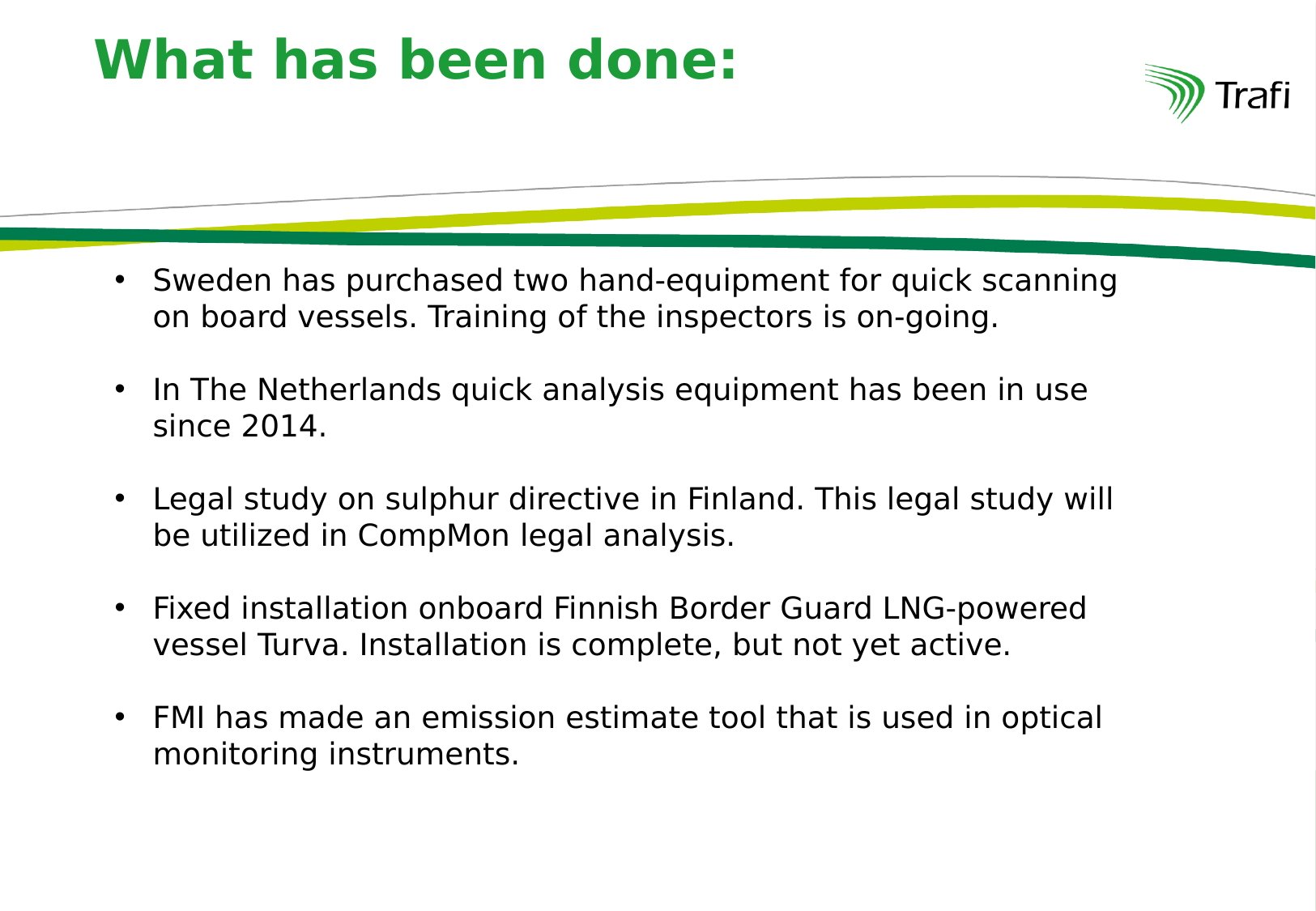

# What has been done:
Sweden has purchased two hand-equipment for quick scanning on board vessels. Training of the inspectors is on-going.

In The Netherlands quick analysis equipment has been in use since 2014.

Legal study on sulphur directive in Finland. This legal study will be utilized in CompMon legal analysis.

Fixed installation onboard Finnish Border Guard LNG-powered vessel Turva. Installation is complete, but not yet active.

FMI has made an emission estimate tool that is used in optical monitoring instruments.